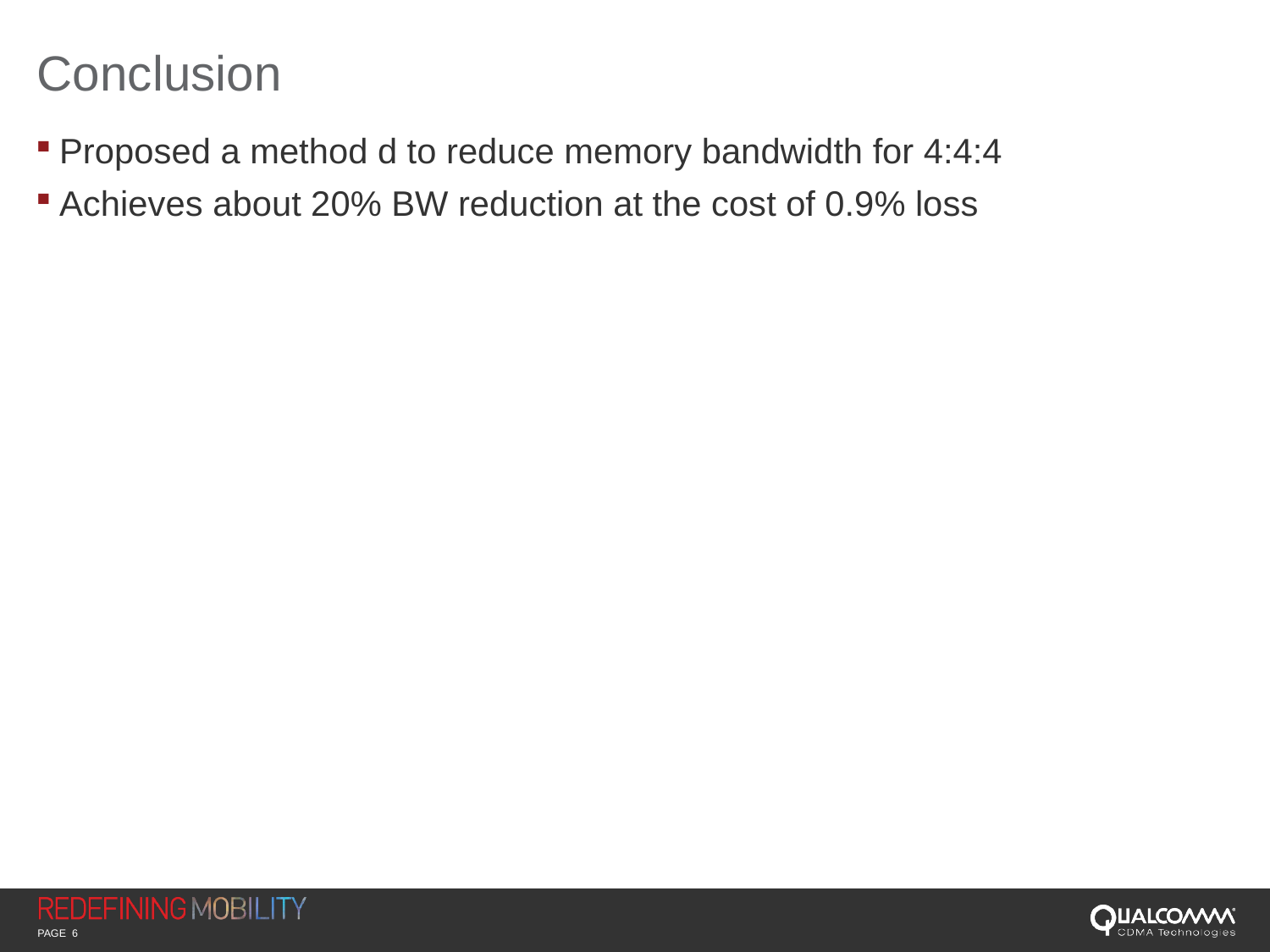

# Conclusion
Proposed a method d to reduce memory bandwidth for 4:4:4
Achieves about 20% BW reduction at the cost of 0.9% loss